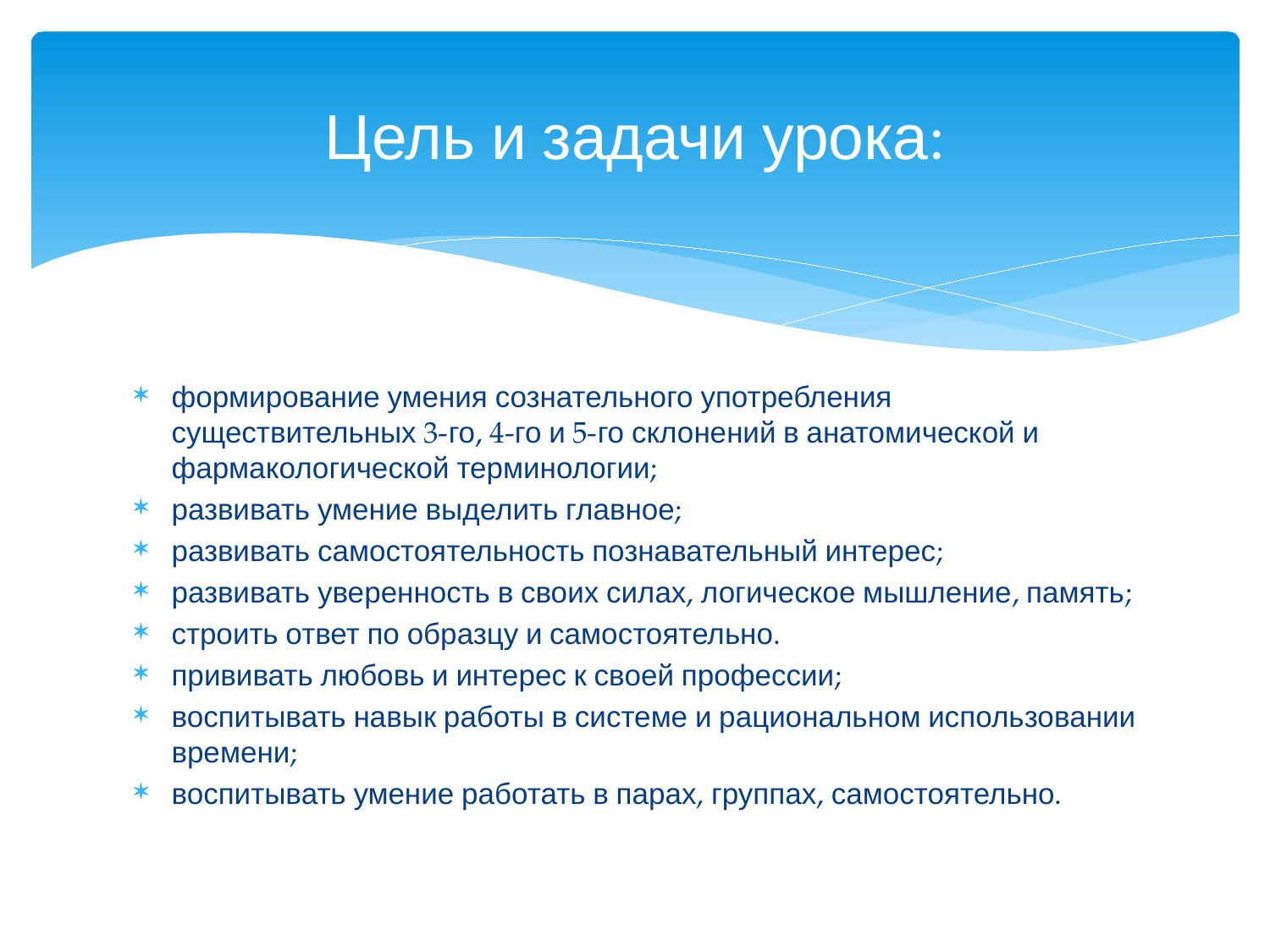

# Цель и задачи урока:
формирование умения сознательного употребления существительных 3-го, 4-го и 5-го склонений в анатомической и фармакологической терминологии;
развивать умение выделить главное;
развивать самостоятельность познавательный интерес;
развивать уверенность в своих силах, логическое мышление, память;
строить ответ по образцу и самостоятельно.
прививать любовь и интерес к своей профессии;
воспитывать навык работы в системе и рациональном использовании времени;
воспитывать умение работать в парах, группах, самостоятельно.